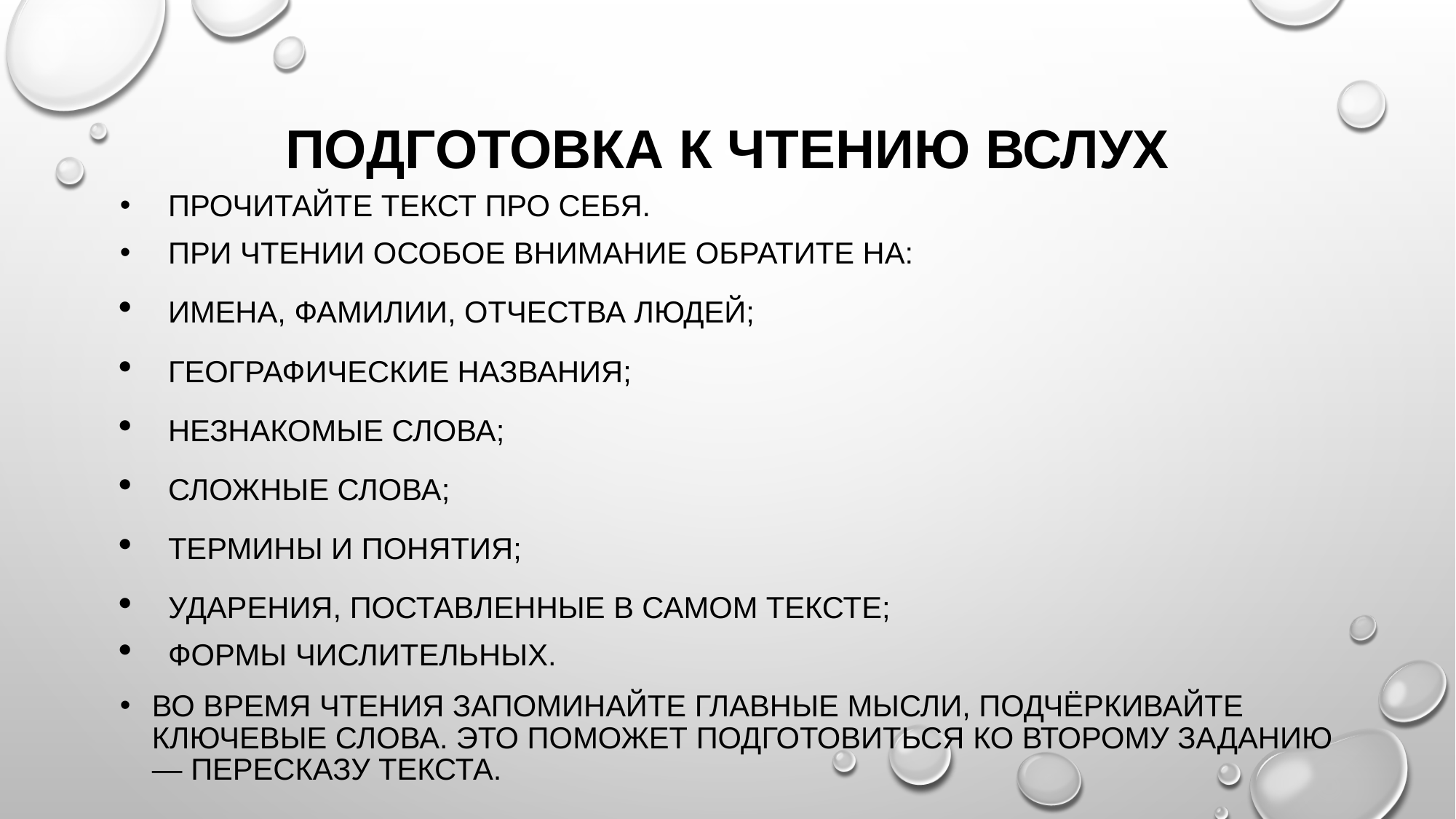

# Подготовка к чтению вслух
Прочитайте текст про себя.
При чтении особое внимание обратите на:
имена, фамилии, отчества людей;
географические названия;
незнакомые слова;
сложные слова;
термины и понятия;
ударения, поставленные в самом тексте;
формы числительных.
Во время чтения запоминайте главные мысли, подчёркивайте ключевые слова. Это поможет подготовиться ко второму заданию — пересказу текста.